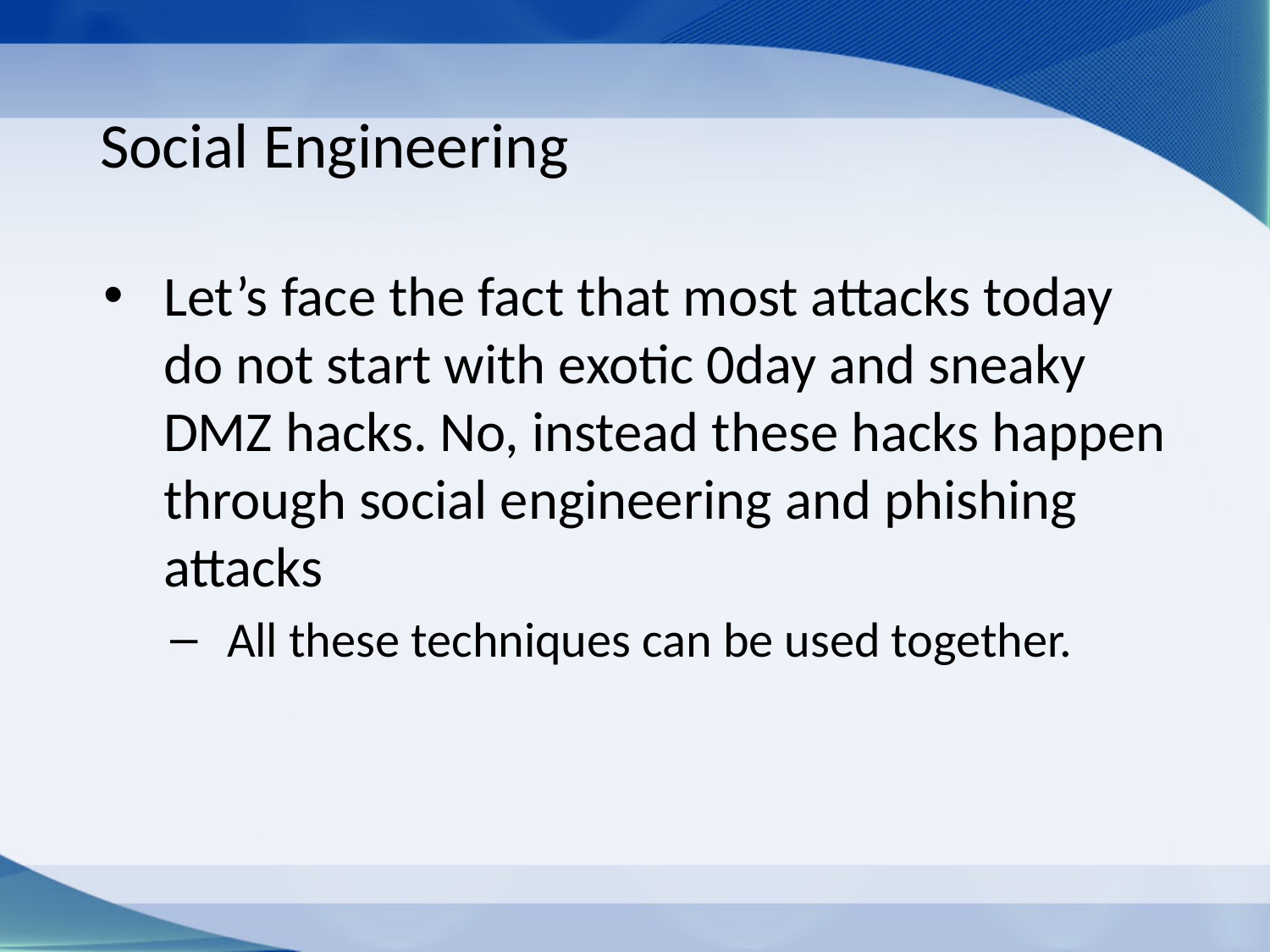

# Social Engineering
Let’s face the fact that most attacks today do not start with exotic 0day and sneaky DMZ hacks. No, instead these hacks happen through social engineering and phishing attacks
All these techniques can be used together.